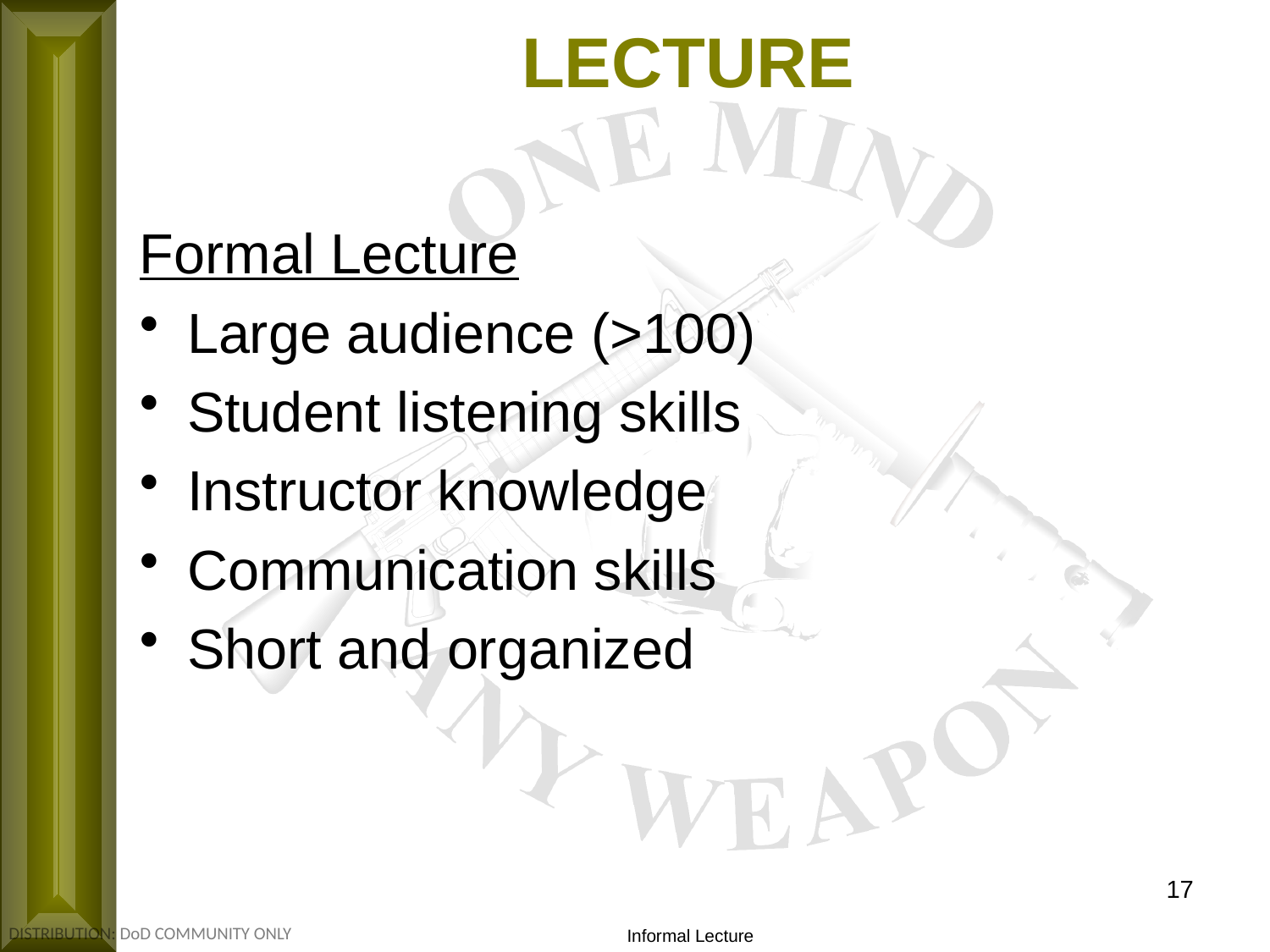

LECTURE
Formal Lecture
Large audience (>100)
Student listening skills
Instructor knowledge
Communication skills
Short and organized
17
Informal Lecture